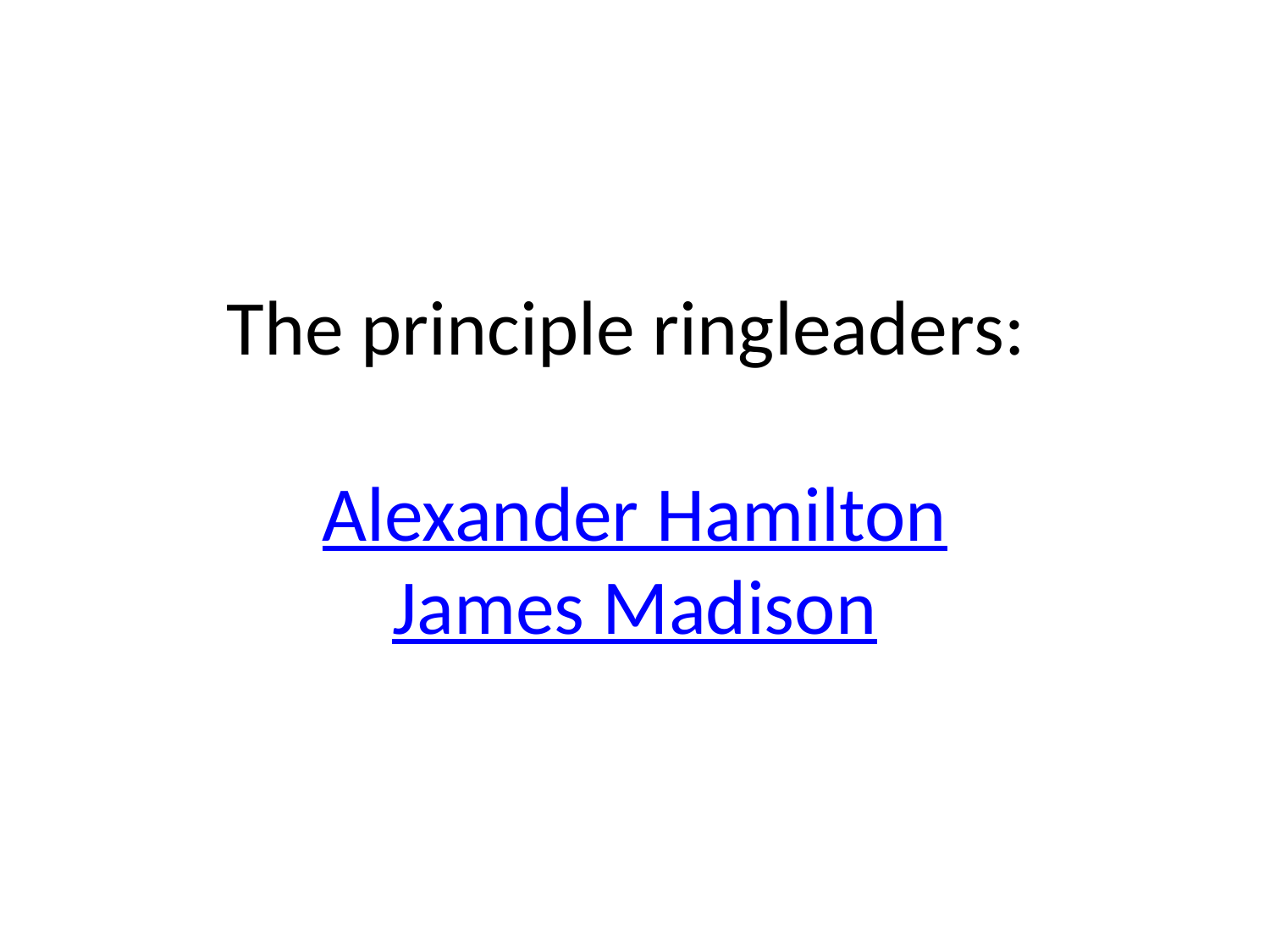

# The principle ringleaders: Alexander Hamilton James Madison